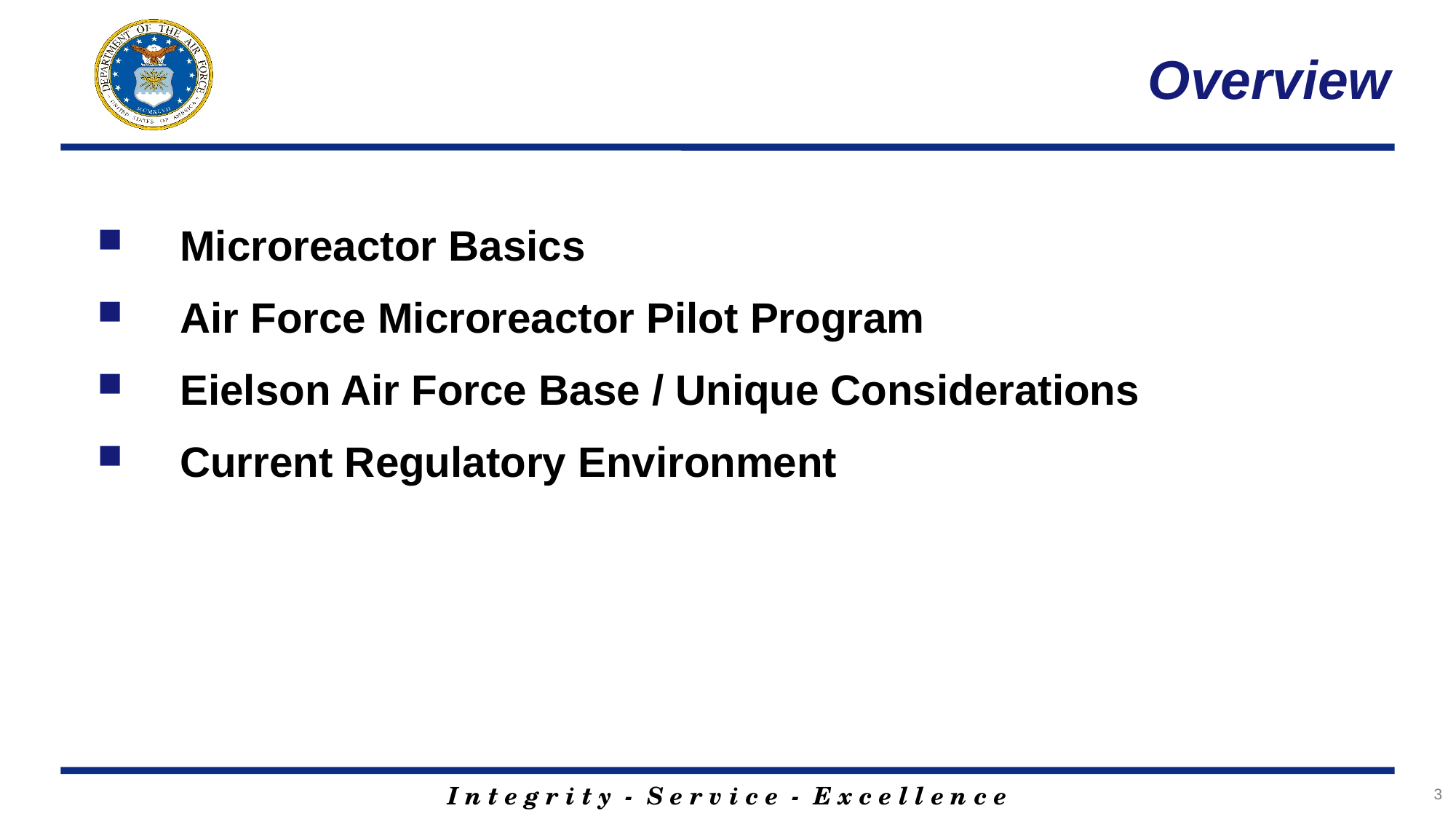

# Overview
Microreactor Basics
Air Force Microreactor Pilot Program
Eielson Air Force Base / Unique Considerations
Current Regulatory Environment

3